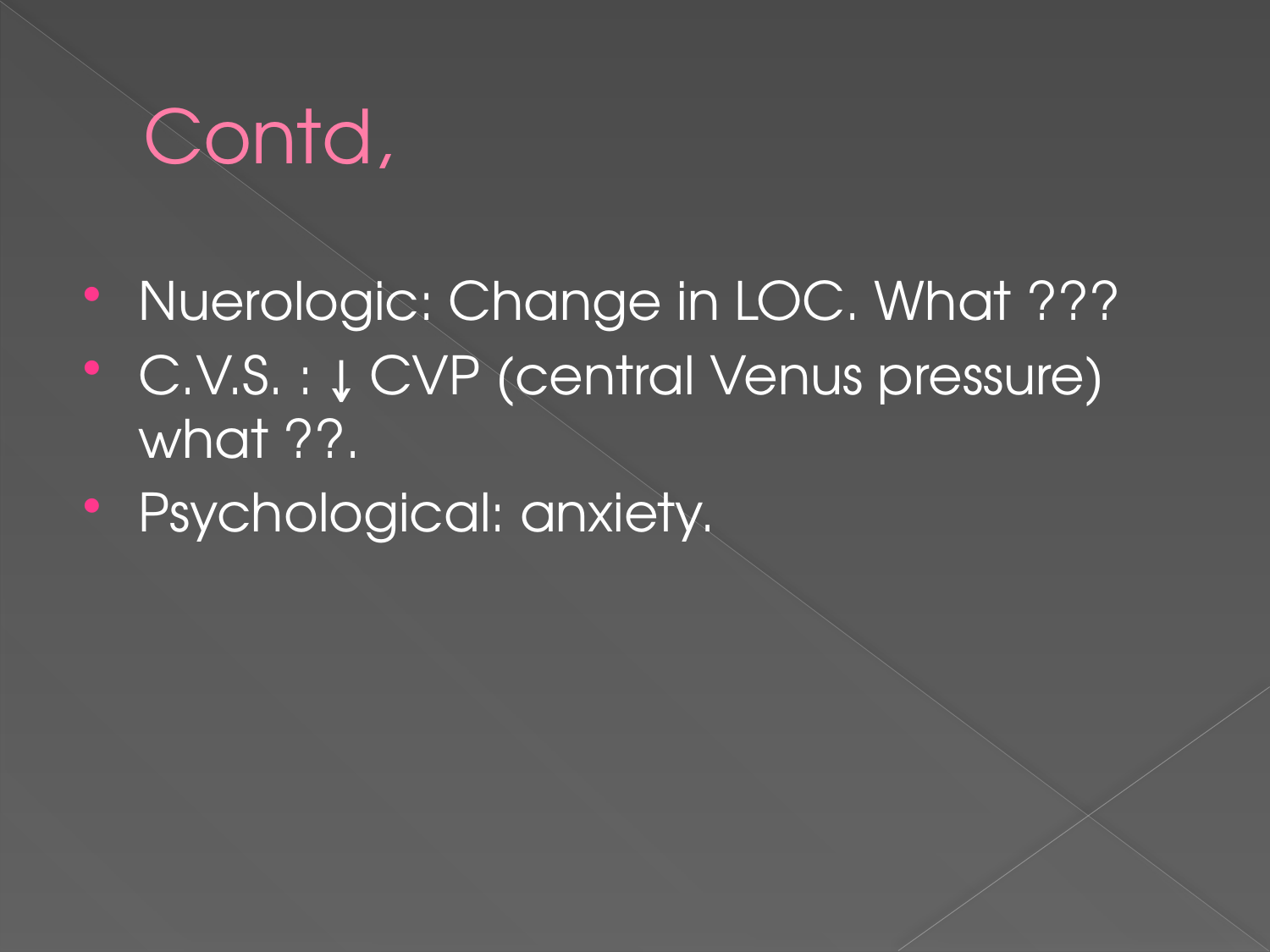

# Contd,
Nuerologic: Change in LOC. What ???
C.V.S. : ↓ CVP (central Venus pressure) what ??.
Psychological: anxiety.